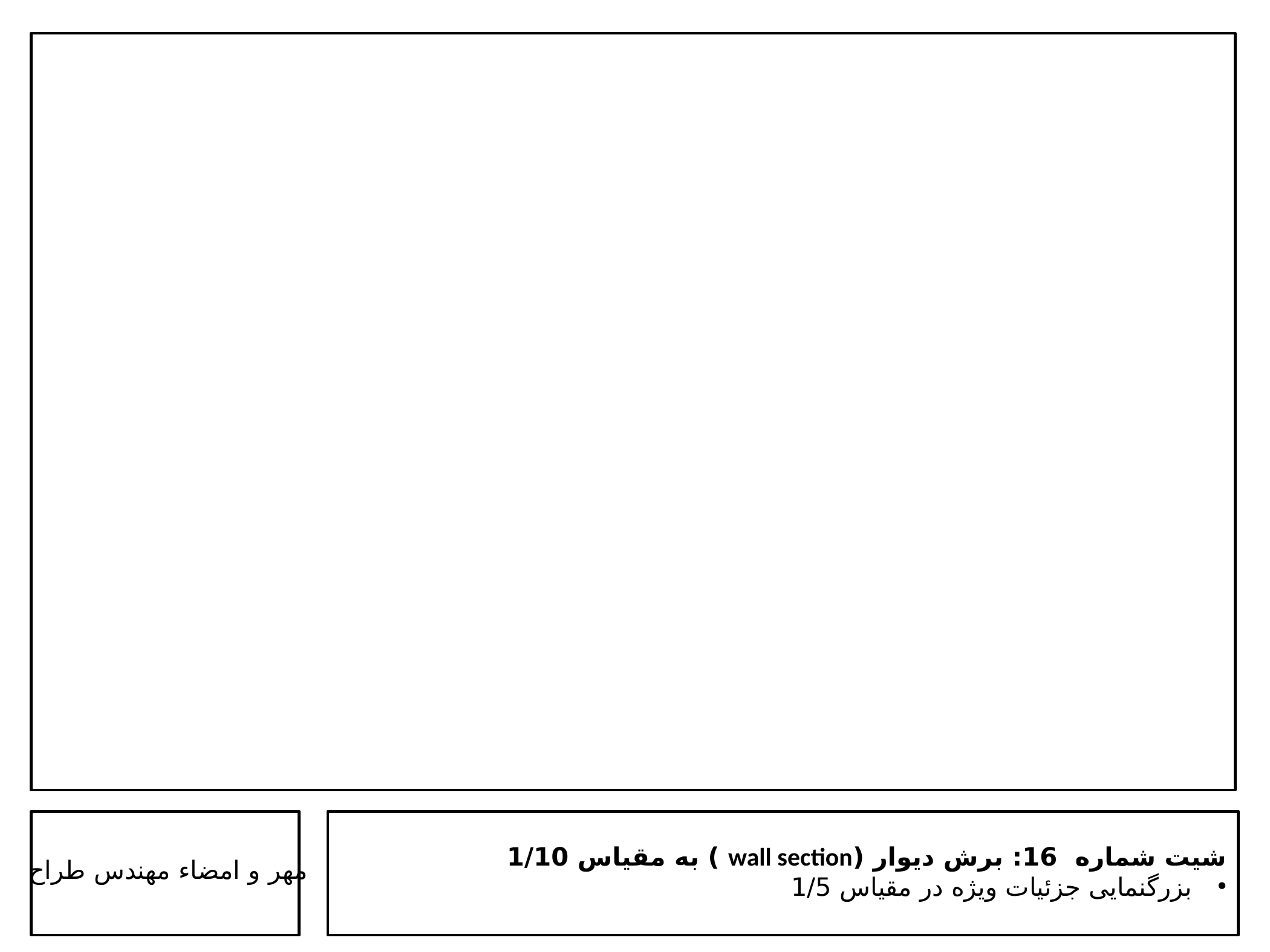

شیت شماره  16: برش دیوار (wall section ) به مقیاس 1/10
بزرگنمایی جزئیات ویژه در مقیاس 1/5
مهر و امضاء مهندس طراح